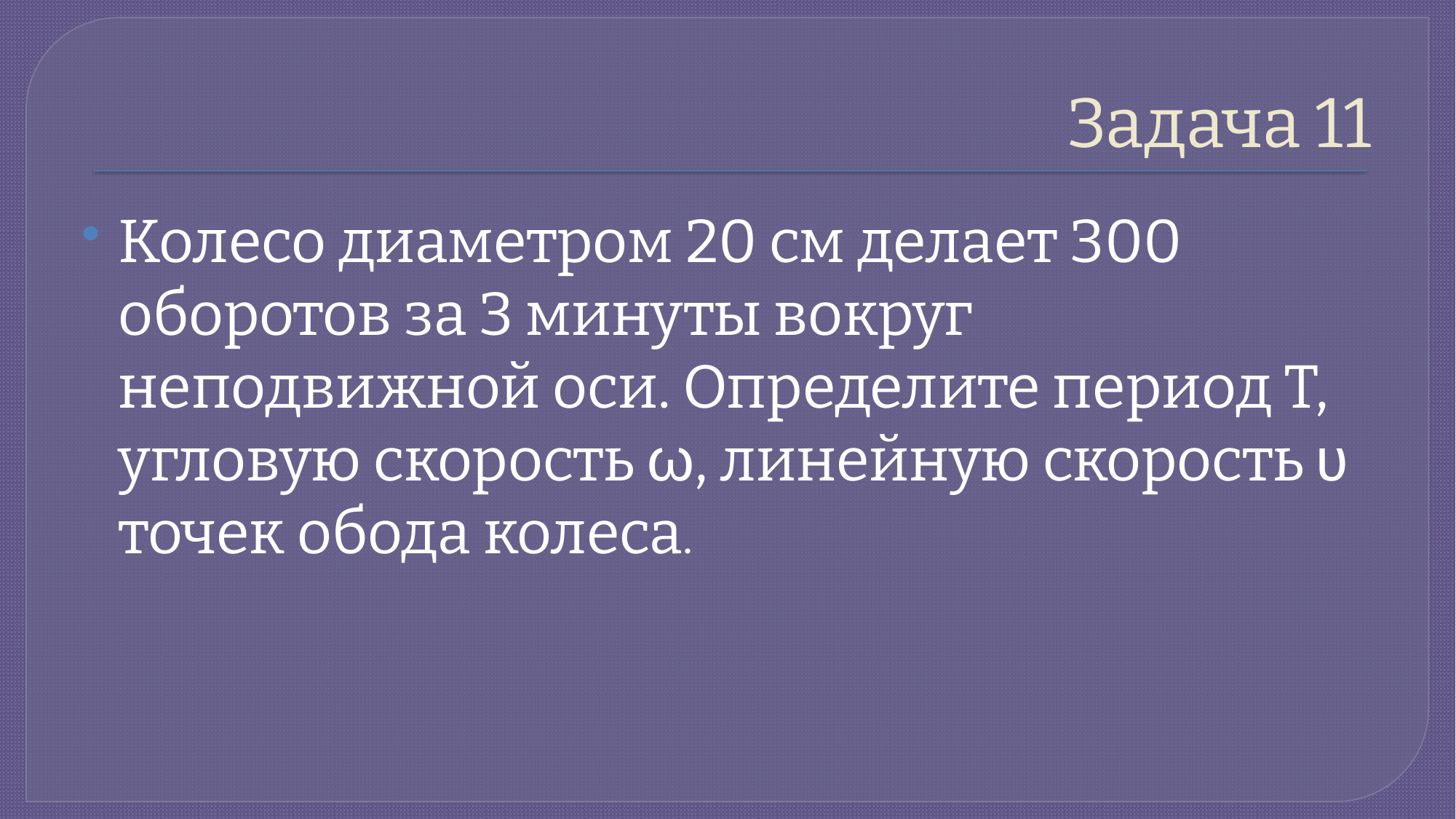

# Задача 11
Колесо диаметром 20 см делает 300 оборотов за 3 минуты вокруг неподвижной оси. Определите период Т, угловую скорость ω, линейную скорость ʋ точек обода колеса.